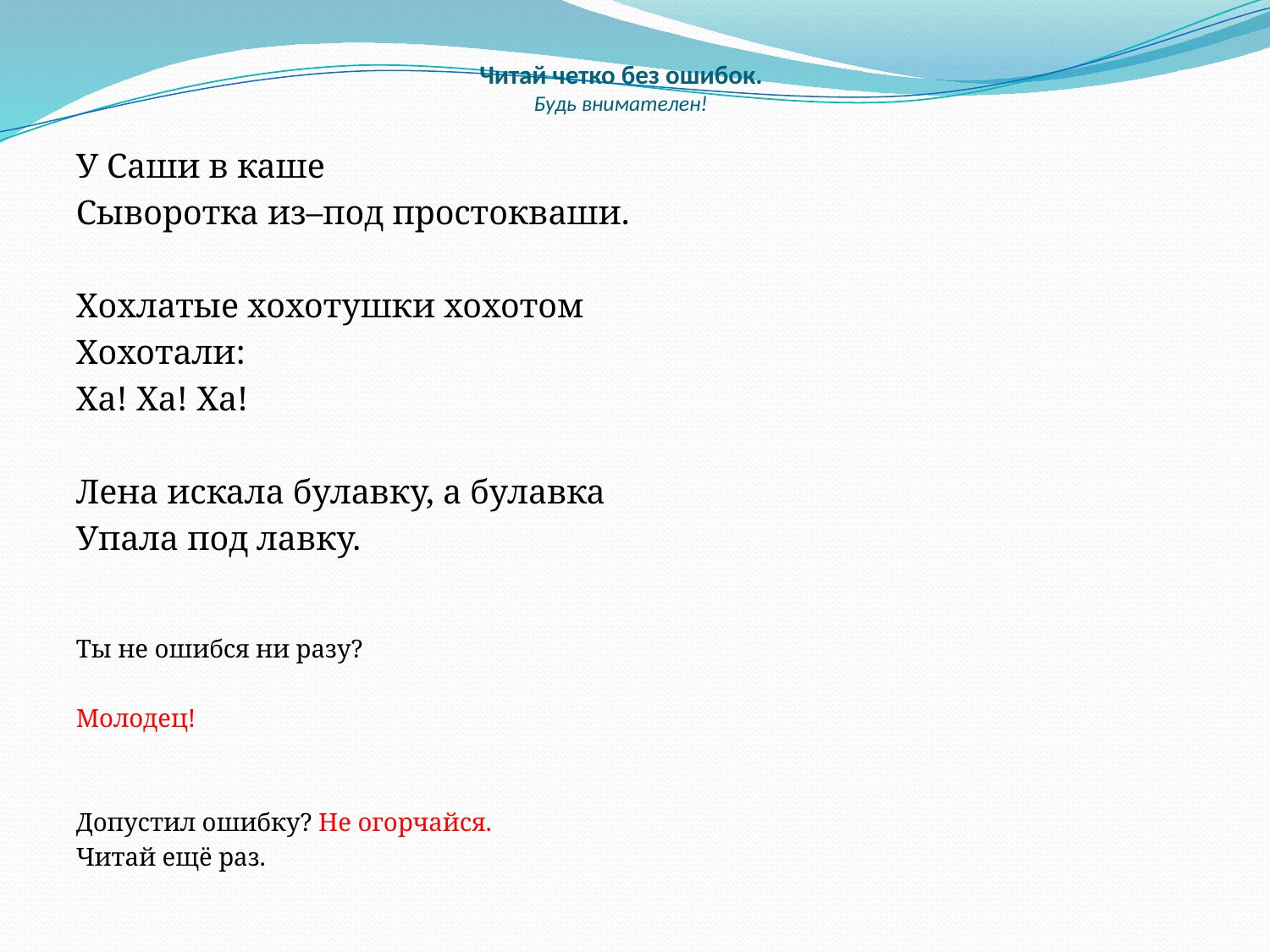

# Читай четко без ошибок. Будь внимателен!
У Саши в каше
Сыворотка из–под простокваши.

Хохлатые хохотушки хохотом
Хохотали:
Ха! Ха! Ха!

Лена искала булавку, а булавка
Упала под лавку.

Ты не ошибся ни разу?

Молодец!

Допустил ошибку? Не огорчайся.
Читай ещё раз.